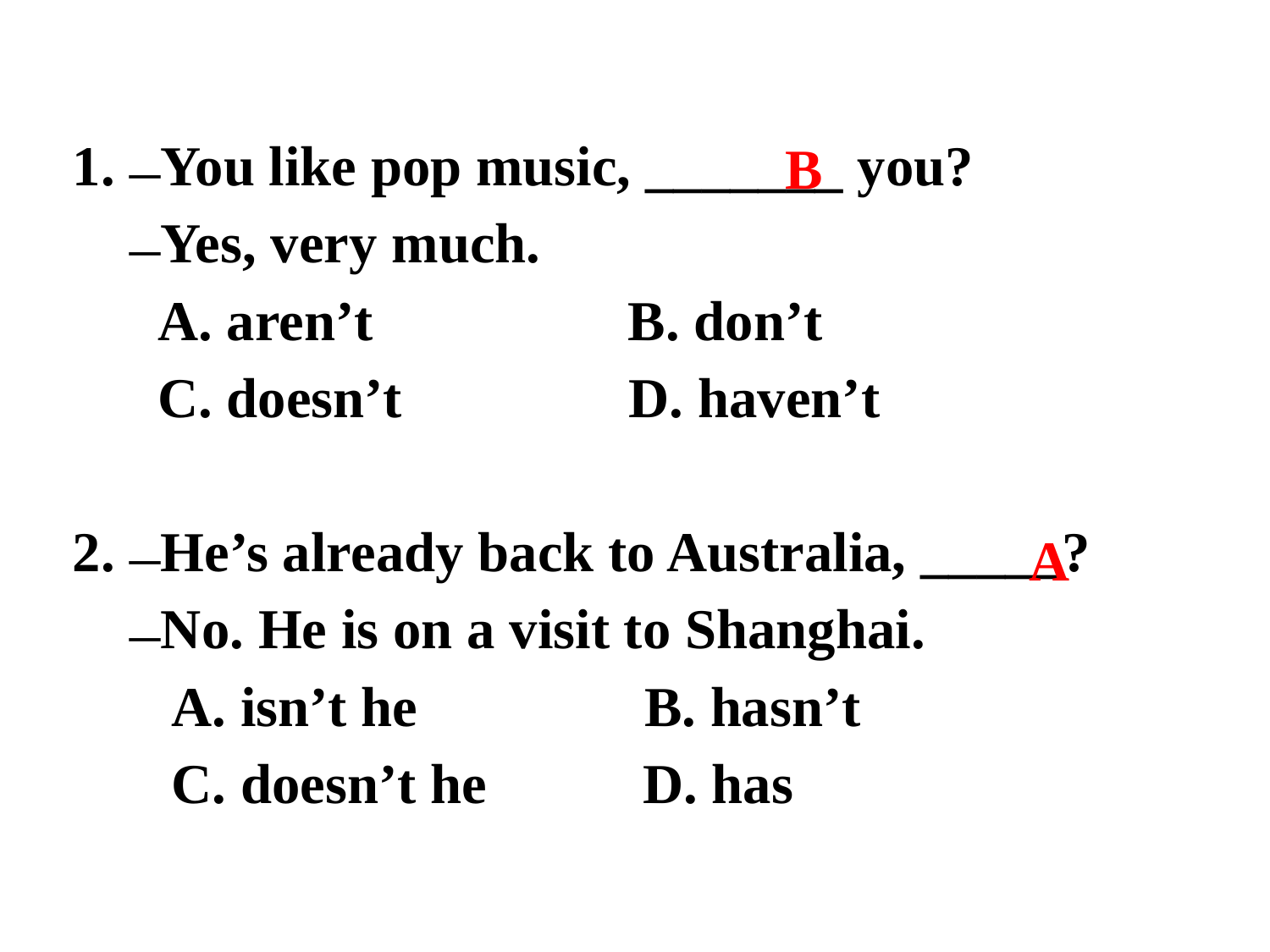

1. —You like pop music, _______ you?
    —Yes, very much.
      A. aren’t                  B. don’t
      C. doesn’t                D. haven’t

2. —He’s already back to Australia, _____?
    —No. He is on a visit to Shanghai.
       A. isn’t he                B. hasn’t
       C. doesn’t he           D. has
B
A